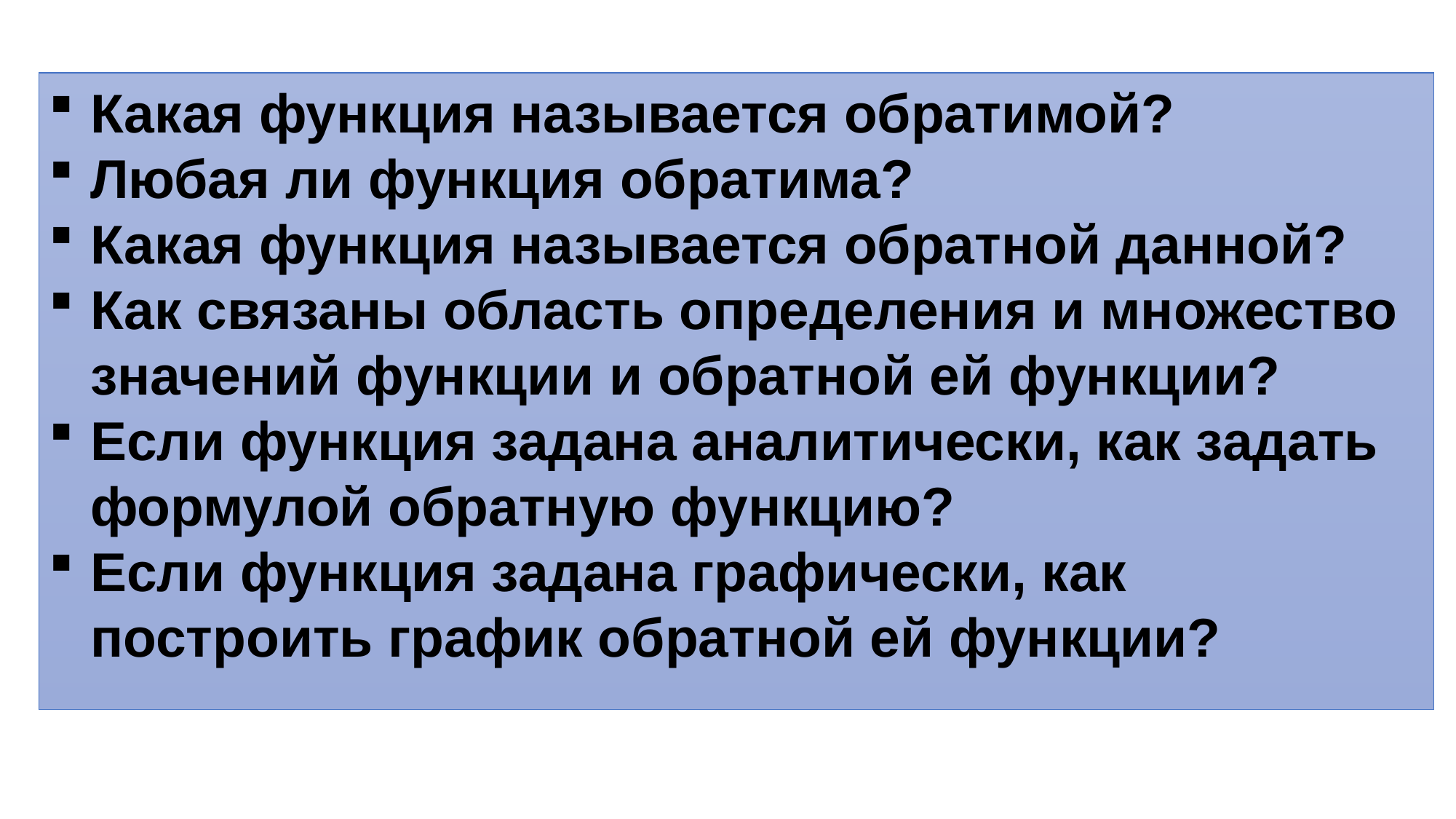

Какая функция называется обратимой?
Любая ли функция обратима?
Какая функция называется обратной данной?
Как связаны область определения и множество значений функции и обратной ей функции?
Если функция задана аналитически, как задать формулой обратную функцию?
Если функция задана графически, как построить график обратной ей функции?